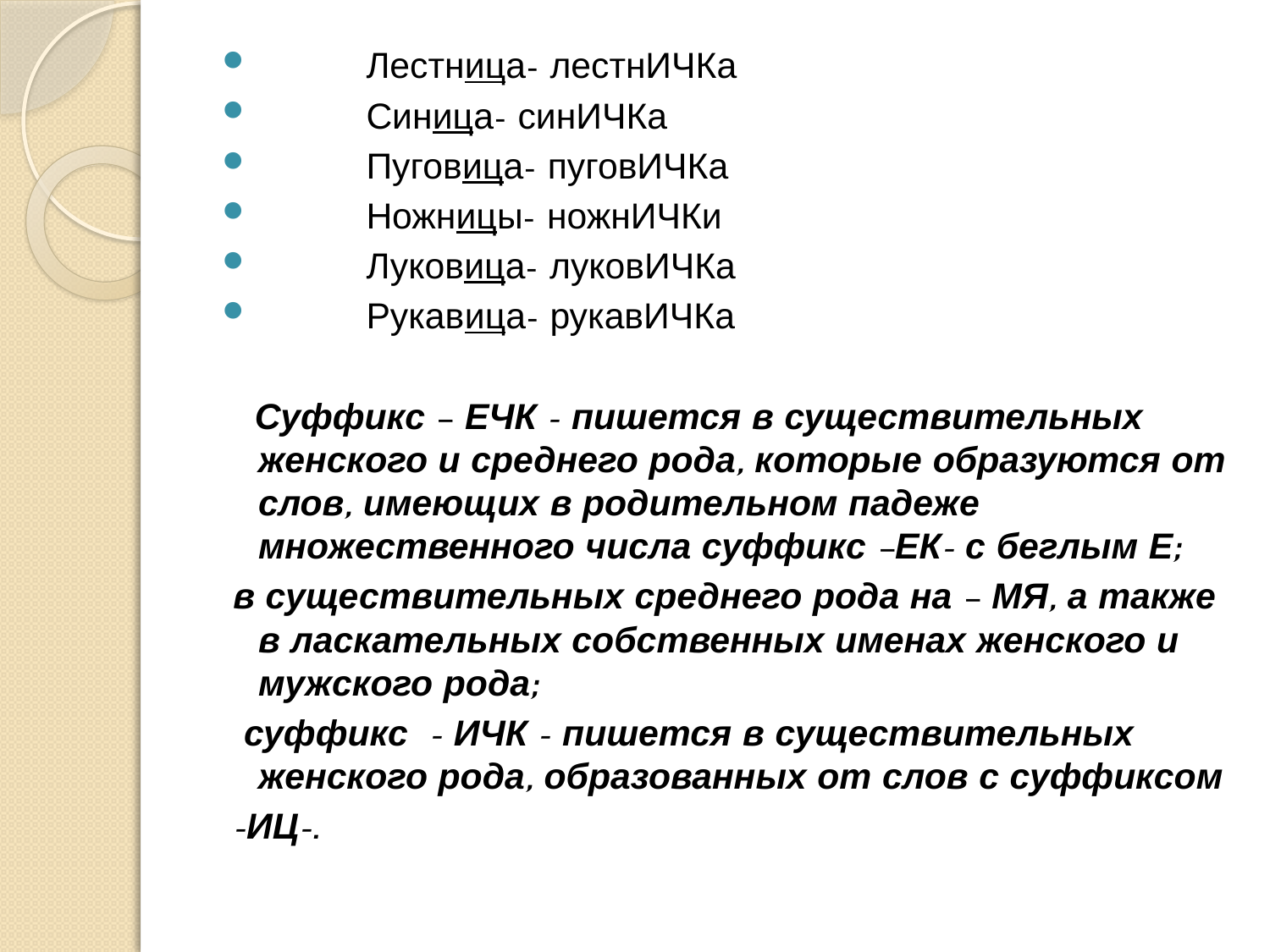

Лестница- лестнИЧКа
          Синица- синИЧКа
          Пуговица- пуговИЧКа
          Ножницы- ножнИЧКи
          Луковица- луковИЧКа
          Рукавица- рукавИЧКа

   Суффикс – ЕЧК - пишется в существительных женского и среднего рода, которые образуются от слов, имеющих в родительном падеже множественного числа суффикс –ЕК- с беглым Е;
 в существительных среднего рода на – МЯ, а также в ласкательных собственных именах женского и мужского рода;
  суффикс  - ИЧК - пишется в существительных женского рода, образованных от слов с суффиксом
 -ИЦ-.